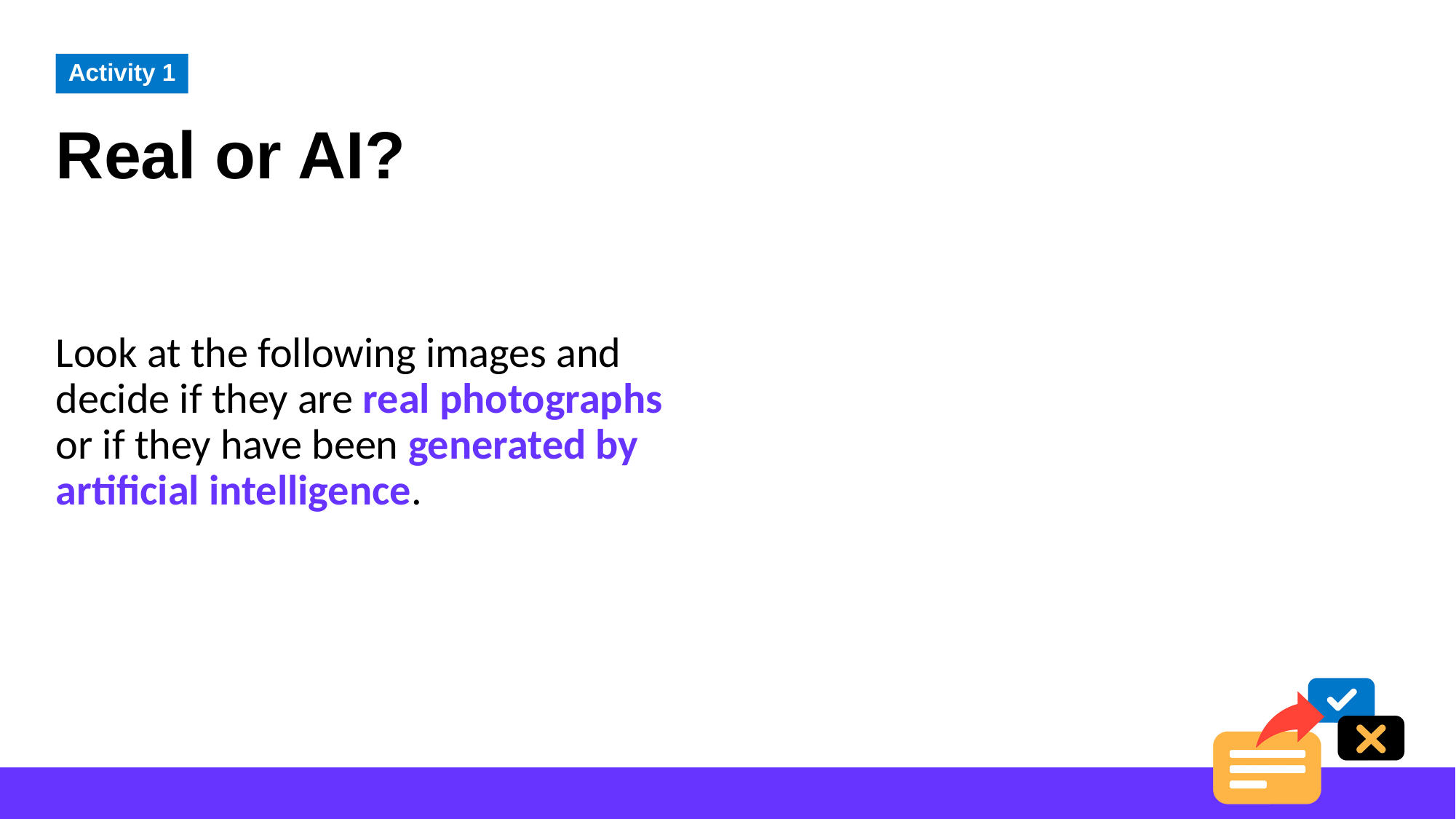

Activity 1
Real or AI?
Look at the following images and decide if they are real photographs or if they have been generated by artificial intelligence.